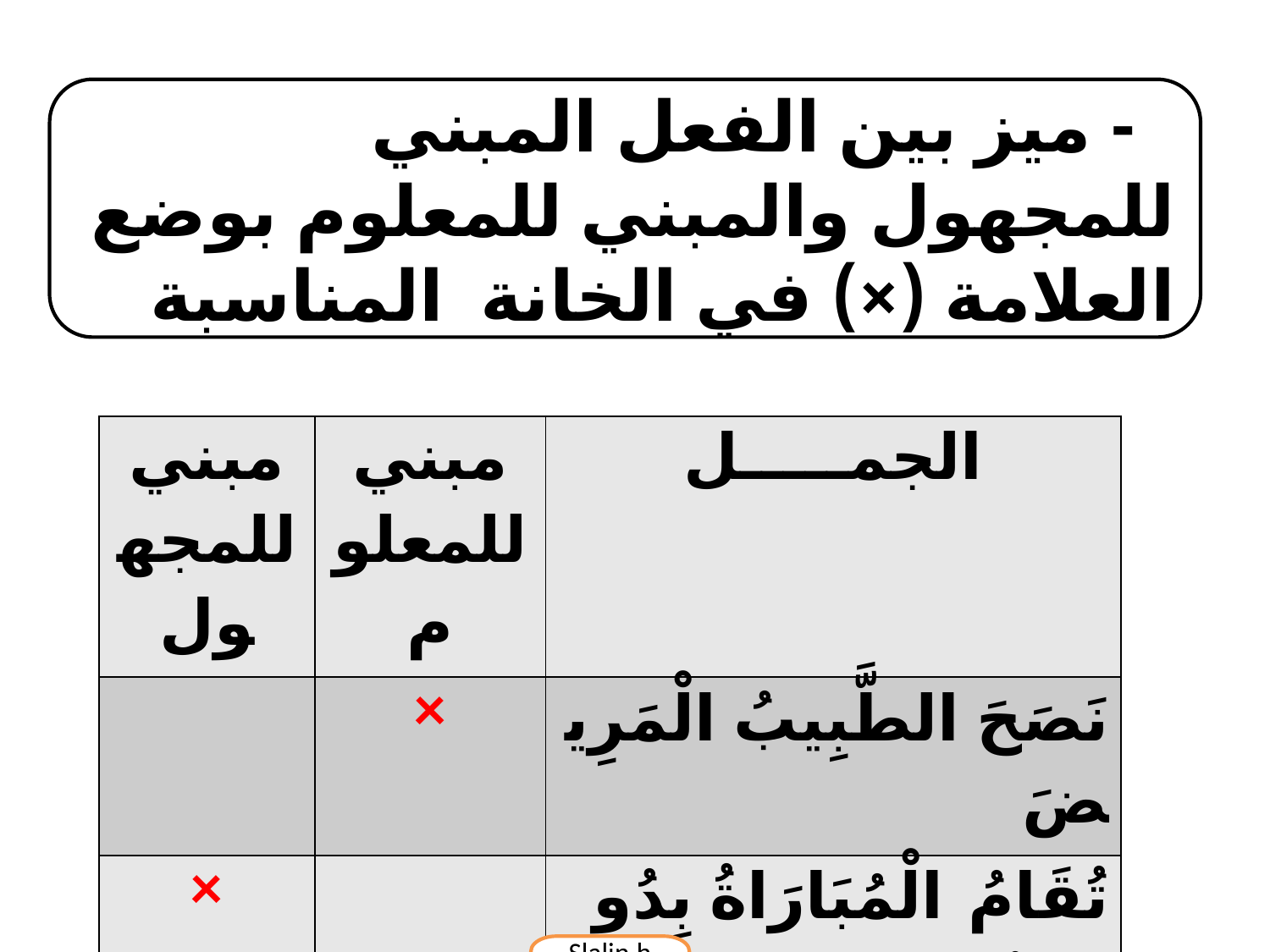

8- ميز بين الفعل المبني للمجهول والمبني للمعلوم بوضع العلامة (×) في الخانة  المناسبة
| مبني للمجهول | مبني للمعلوم | الجمـــــل |
| --- | --- | --- |
|  | × | نَصَحَ الطَّبِيبُ الْمَرِيضَ |
| × |  | تُقَامُ  الْمُبَارَاةُ بِدُونِ جُمْهُورٍ |
| × |  | حُوكِمَ الْمُتَّهَمُ |
Slalin.h